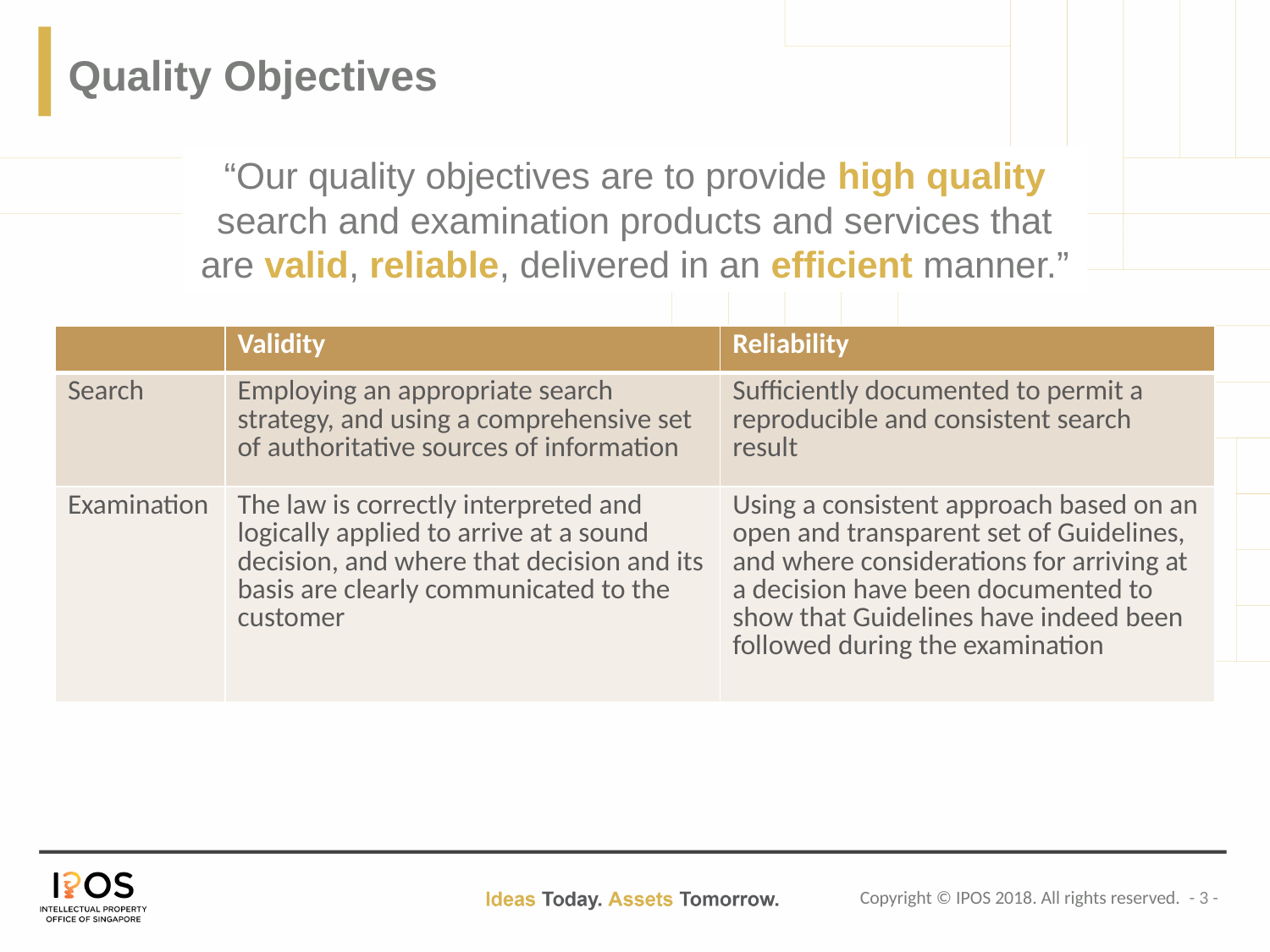

# Quality Objectives
“Our quality objectives are to provide high quality search and examination products and services that are valid, reliable, delivered in an efficient manner.”
|  | Validity | Reliability |
| --- | --- | --- |
| Search | Employing an appropriate search strategy, and using a comprehensive set of authoritative sources of information | Sufficiently documented to permit a reproducible and consistent search result |
| Examination | The law is correctly interpreted and logically applied to arrive at a sound decision, and where that decision and its basis are clearly communicated to the customer | Using a consistent approach based on an open and transparent set of Guidelines, and where considerations for arriving at a decision have been documented to show that Guidelines have indeed been followed during the examination |